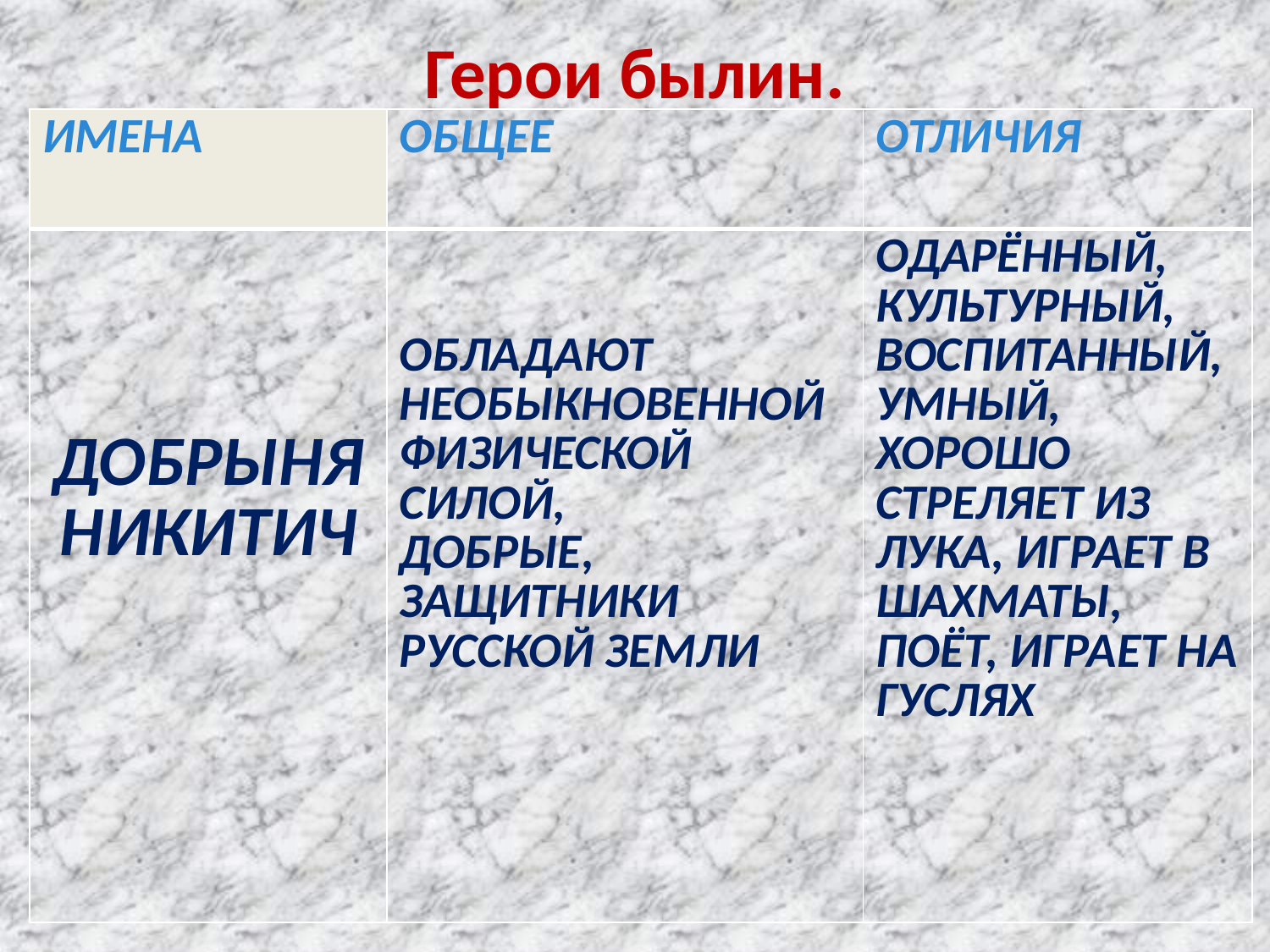

# Герои былин.
| ИМЕНА | ОБЩЕЕ | ОТЛИЧИЯ |
| --- | --- | --- |
| ДОБРЫНЯ НИКИТИЧ | ОБЛАДАЮТ НЕОБЫКНОВЕННОЙ ФИЗИЧЕСКОЙ СИЛОЙ, ДОБРЫЕ, ЗАЩИТНИКИ РУССКОЙ ЗЕМЛИ | ОДАРЁННЫЙ, КУЛЬТУРНЫЙ, ВОСПИТАННЫЙ, УМНЫЙ, ХОРОШО СТРЕЛЯЕТ ИЗ ЛУКА, ИГРАЕТ В ШАХМАТЫ, ПОЁТ, ИГРАЕТ НА ГУСЛЯХ |